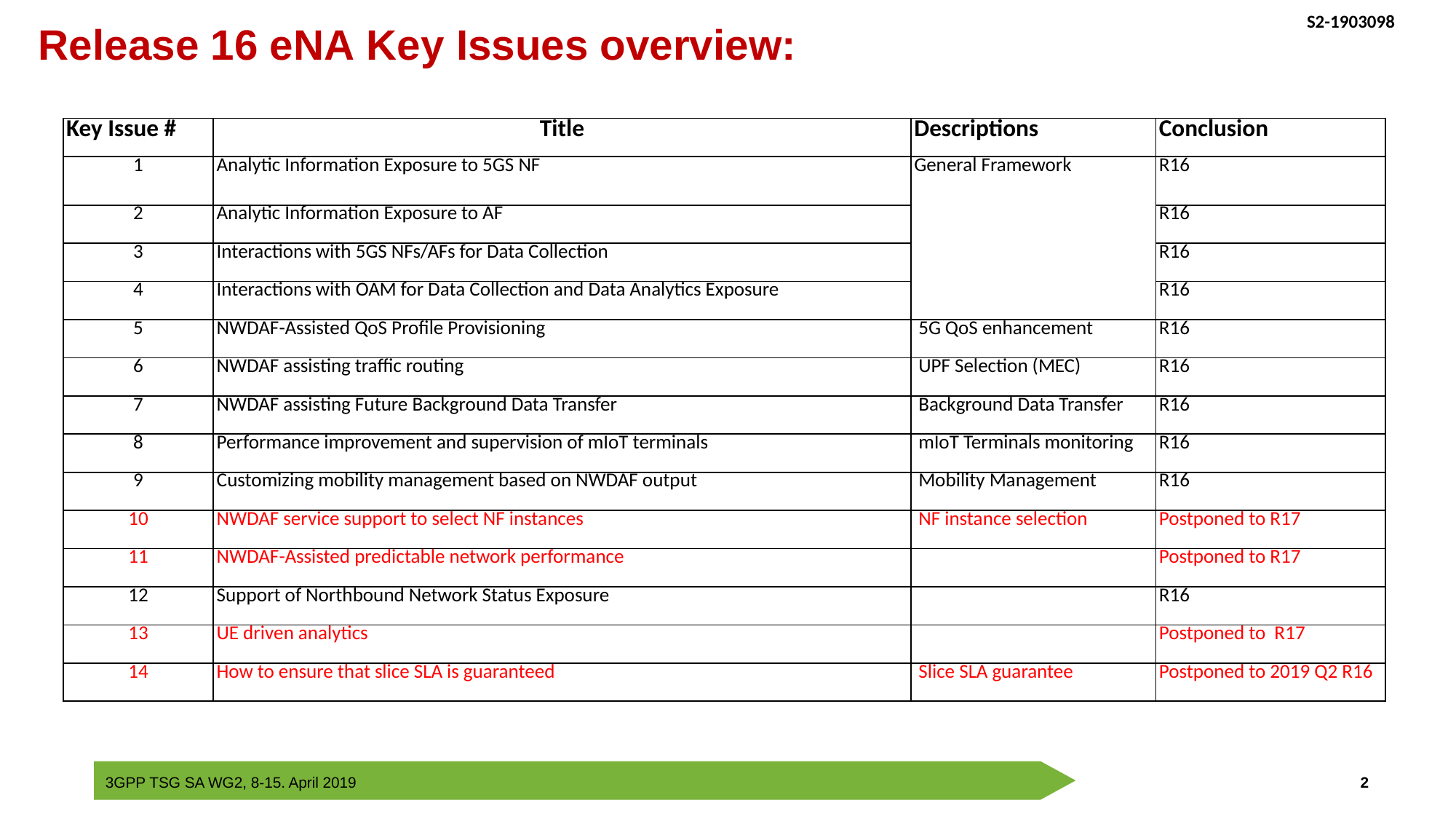

Release 16 eNA Key Issues overview:
| Key Issue # | Title | Descriptions | Conclusion |
| --- | --- | --- | --- |
| 1 | Analytic Information Exposure to 5GS NF | General Framework | R16 |
| 2 | Analytic Information Exposure to AF |  | R16 |
| 3 | Interactions with 5GS NFs/AFs for Data Collection |  | R16 |
| 4 | Interactions with OAM for Data Collection and Data Analytics Exposure |  | R16 |
| 5 | NWDAF-Assisted QoS Profile Provisioning | 5G QoS enhancement | R16 |
| 6 | NWDAF assisting traffic routing | UPF Selection (MEC) | R16 |
| 7 | NWDAF assisting Future Background Data Transfer | Background Data Transfer | R16 |
| 8 | Performance improvement and supervision of mIoT terminals | mIoT Terminals monitoring | R16 |
| 9 | Customizing mobility management based on NWDAF output | Mobility Management | R16 |
| 10 | NWDAF service support to select NF instances | NF instance selection | Postponed to R17 |
| 11 | NWDAF-Assisted predictable network performance |  | Postponed to R17 |
| 12 | Support of Northbound Network Status Exposure |  | R16 |
| 13 | UE driven analytics |  | Postponed to R17 |
| 14 | How to ensure that slice SLA is guaranteed | Slice SLA guarantee | Postponed to 2019 Q2 R16 |